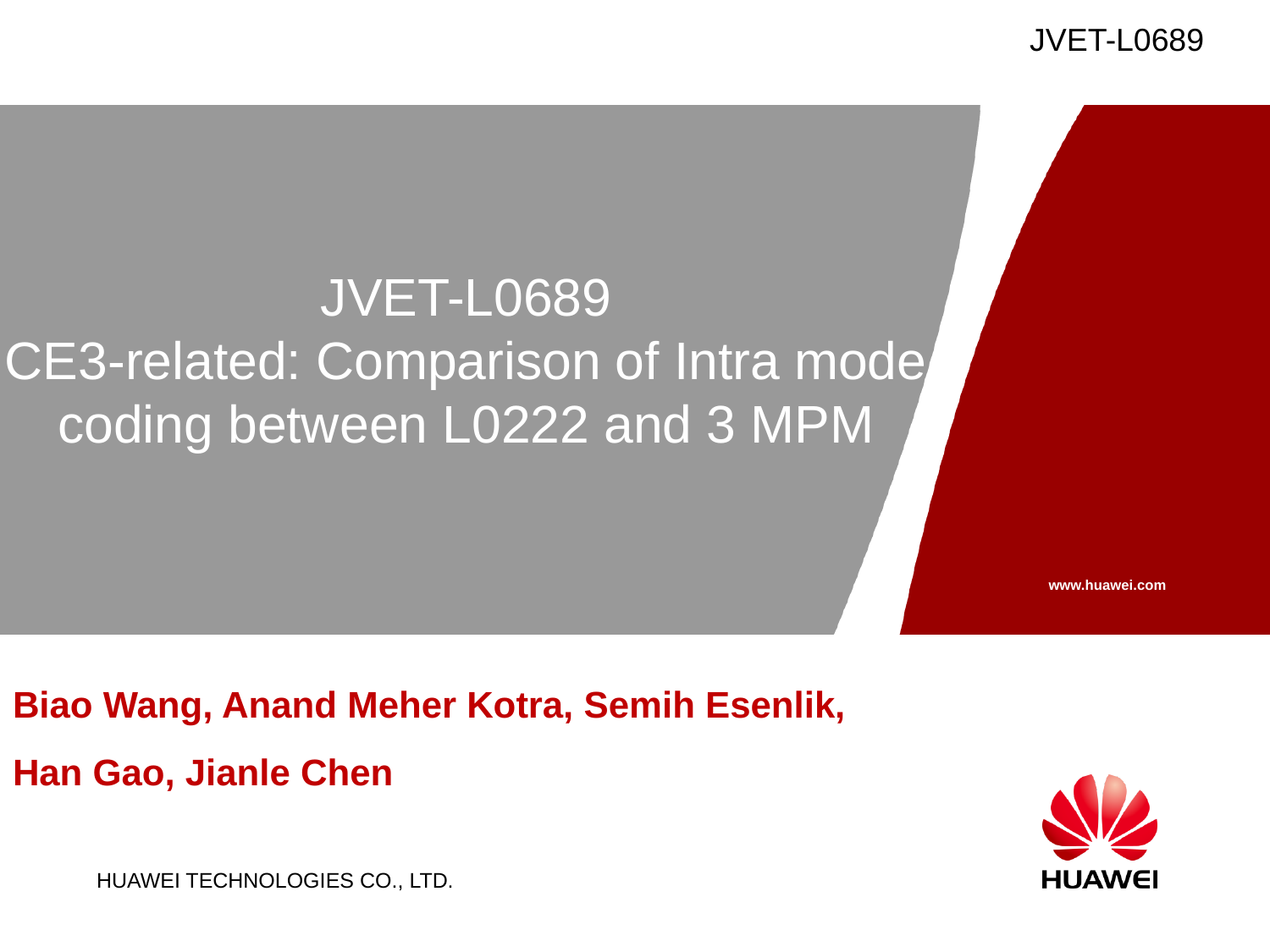

# JVET-L0689 CE3-related: Comparison of Intra mode coding between L0222 and 3 MPM
Biao Wang, Anand Meher Kotra, Semih Esenlik,
Han Gao, Jianle Chen